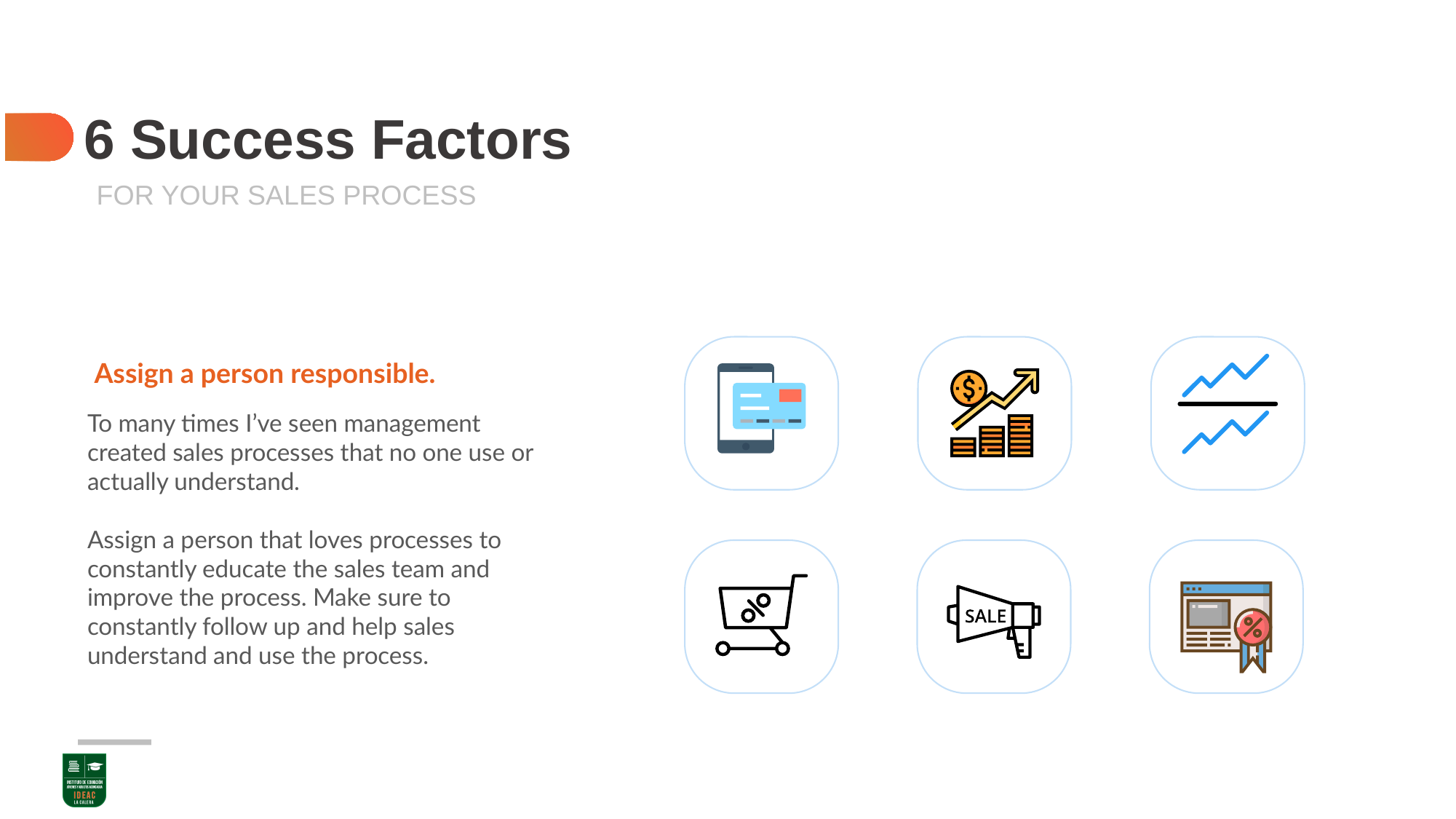

# 6 Success Factors
FOR YOUR SALES PROCESS

Assign a person responsible.
To many times I’ve seen management created sales processes that no one use or actually understand.

Assign a person that loves processes to constantly educate the sales team and improve the process. Make sure to constantly follow up and help sales understand and use the process.